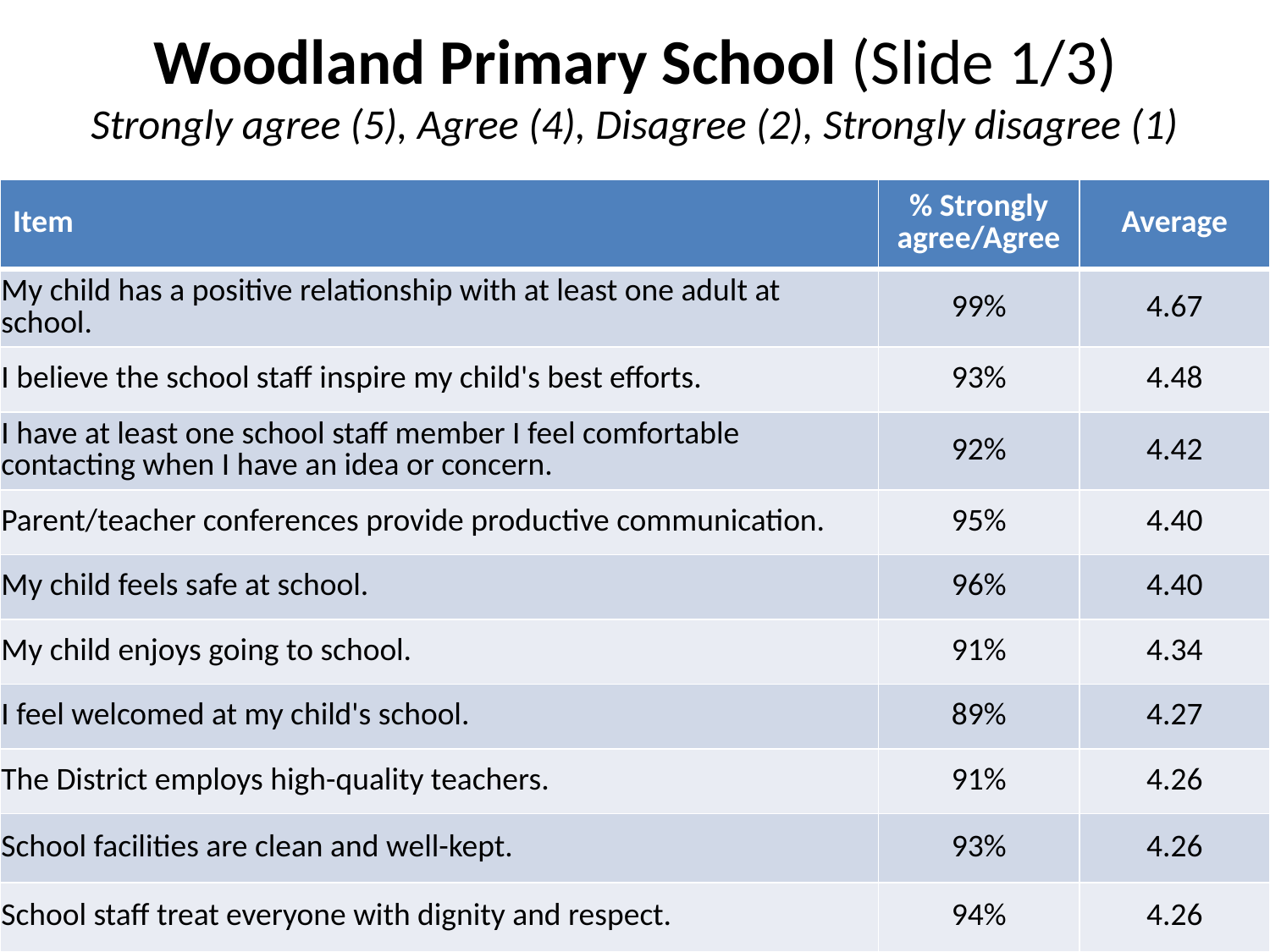

# Woodland Primary School (Slide 1/3) Strongly agree (5), Agree (4), Disagree (2), Strongly disagree (1)
| Item | % Strongly agree/Agree | Average |
| --- | --- | --- |
| My child has a positive relationship with at least one adult at school. | 99% | 4.67 |
| I believe the school staff inspire my child's best efforts. | 93% | 4.48 |
| I have at least one school staff member I feel comfortable contacting when I have an idea or concern. | 92% | 4.42 |
| Parent/teacher conferences provide productive communication. | 95% | 4.40 |
| My child feels safe at school. | 96% | 4.40 |
| My child enjoys going to school. | 91% | 4.34 |
| I feel welcomed at my child's school. | 89% | 4.27 |
| The District employs high-quality teachers. | 91% | 4.26 |
| School facilities are clean and well-kept. | 93% | 4.26 |
| School staff treat everyone with dignity and respect. | 94% | 4.26 |